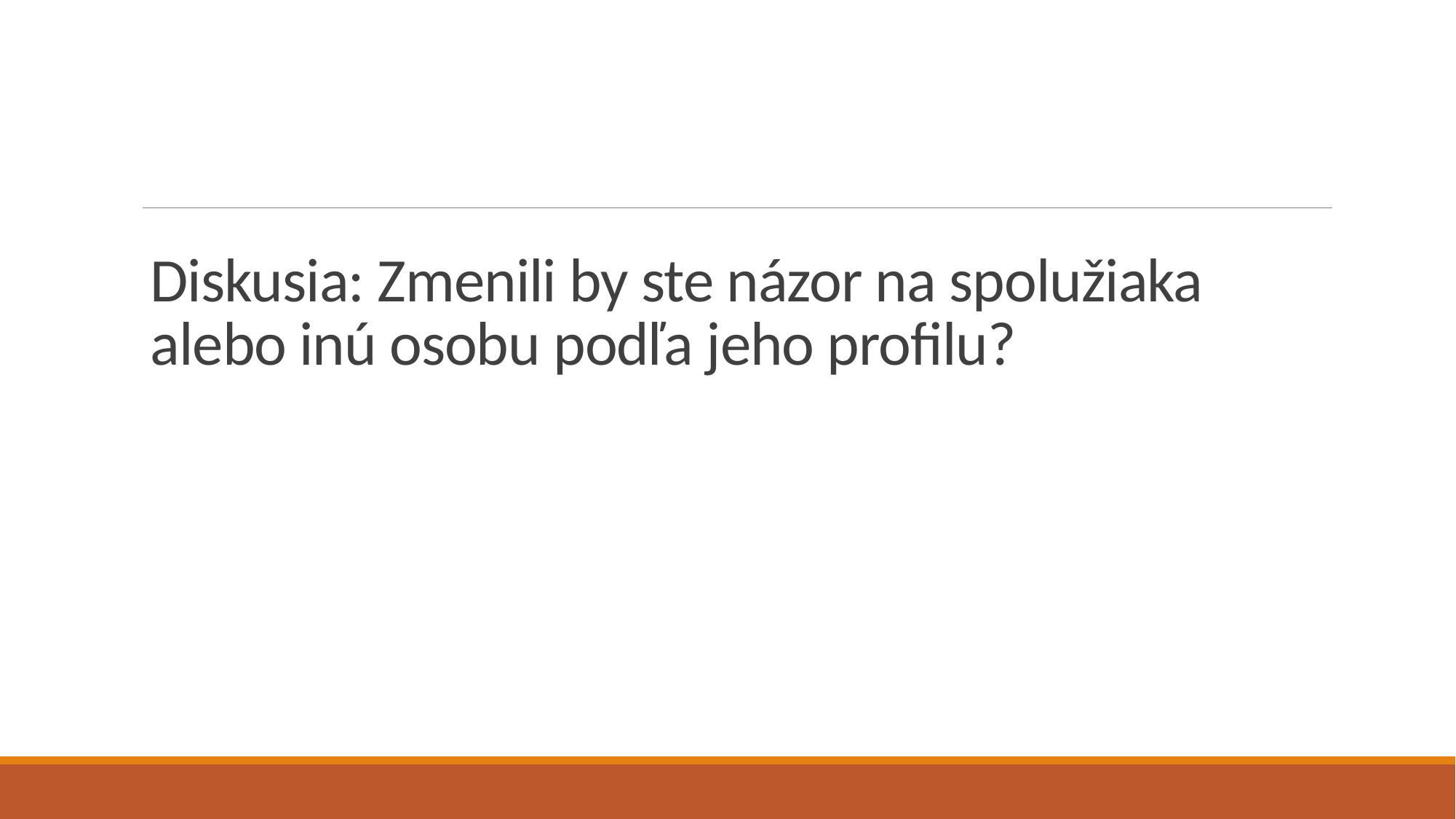

# Diskusia: Zmenili by ste názor na spolužiaka alebo inú osobu podľa jeho profilu?